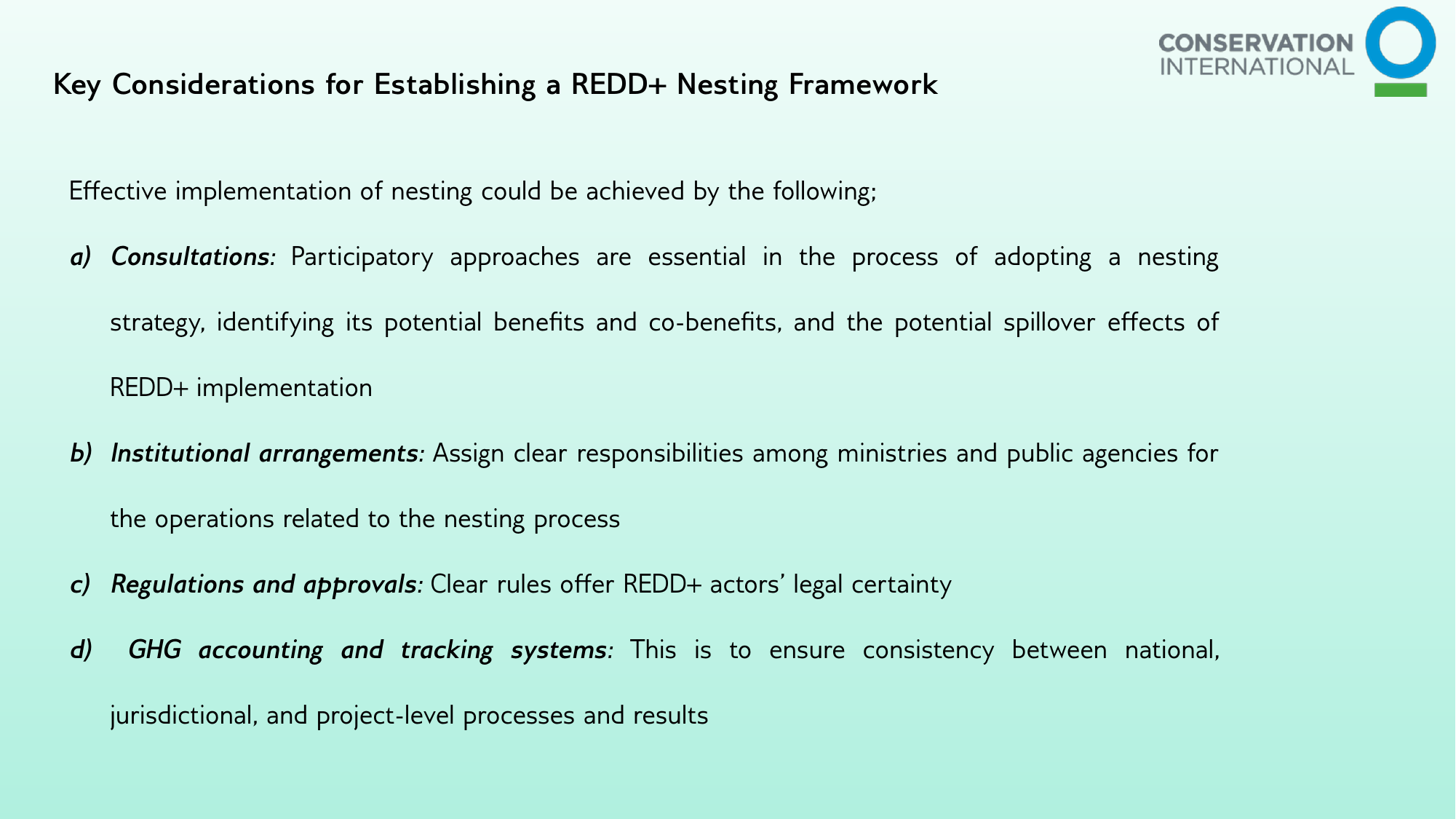

Key Considerations for Establishing a REDD+ Nesting Framework
Effective implementation of nesting could be achieved by the following;
Consultations: Participatory approaches are essential in the process of adopting a nesting strategy, identifying its potential benefits and co-benefits, and the potential spillover effects of REDD+ implementation
Institutional arrangements: Assign clear responsibilities among ministries and public agencies for the operations related to the nesting process
Regulations and approvals: Clear rules offer REDD+ actors’ legal certainty
 GHG accounting and tracking systems: This is to ensure consistency between national, jurisdictional, and project-level processes and results